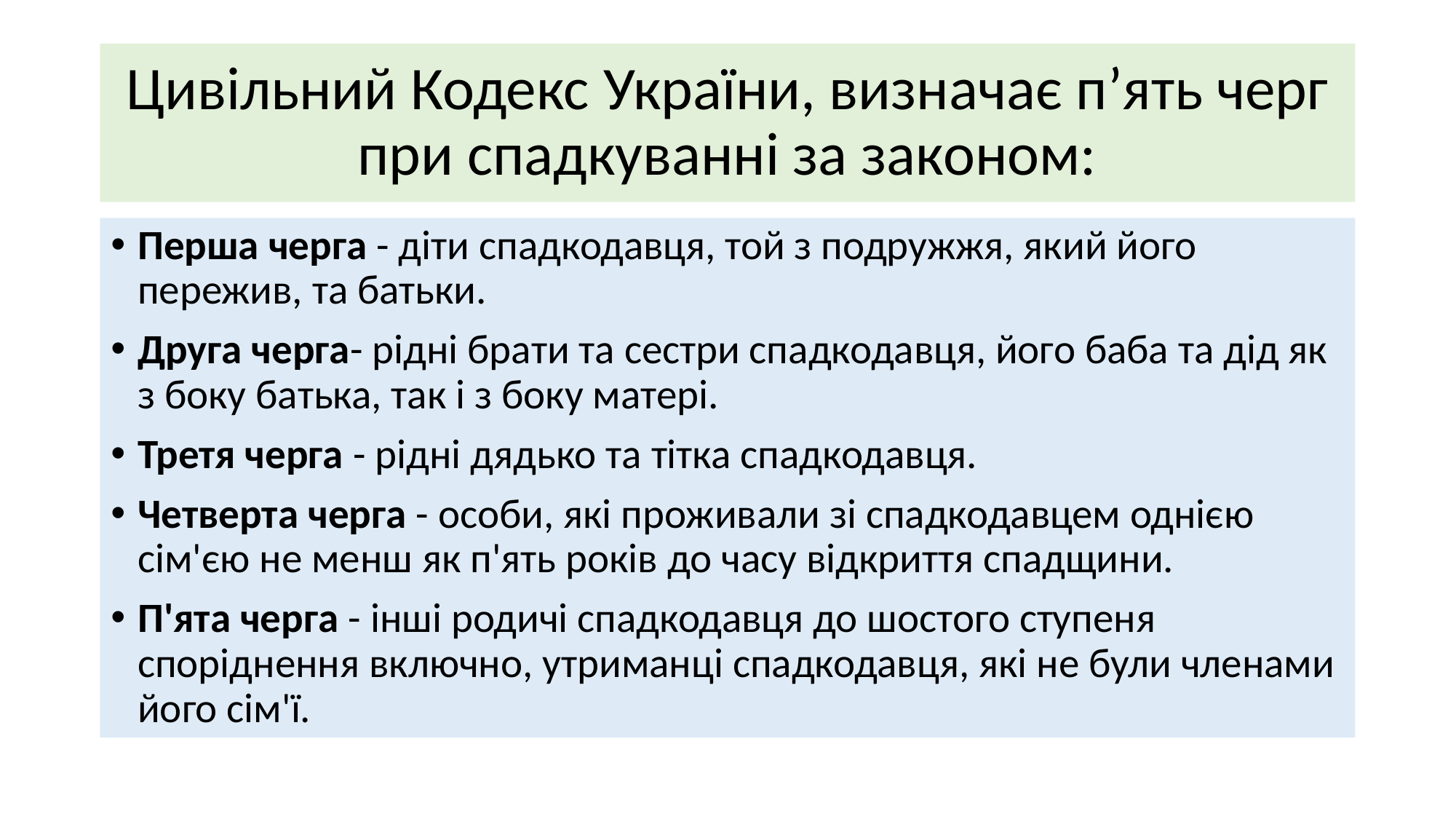

# Цивільний Кодекс України, визначає п’ять черг при спадкуванні за законом:
Перша черга - діти спадкодавця, той з подружжя, який його пережив, та батьки.
Друга черга- рідні брати та сестри спадкодавця, його баба та дід як з боку батька, так і з боку матері.
Третя черга - рідні дядько та тітка спадкодавця.
Четверта черга - особи, які проживали зі спадкодавцем однією сім'єю не менш як п'ять років до часу відкриття спадщини.
П'ята черга - інші родичі спадкодавця до шостого ступеня споріднення включно, утриманці спадкодавця, які не були членами його сім'ї.